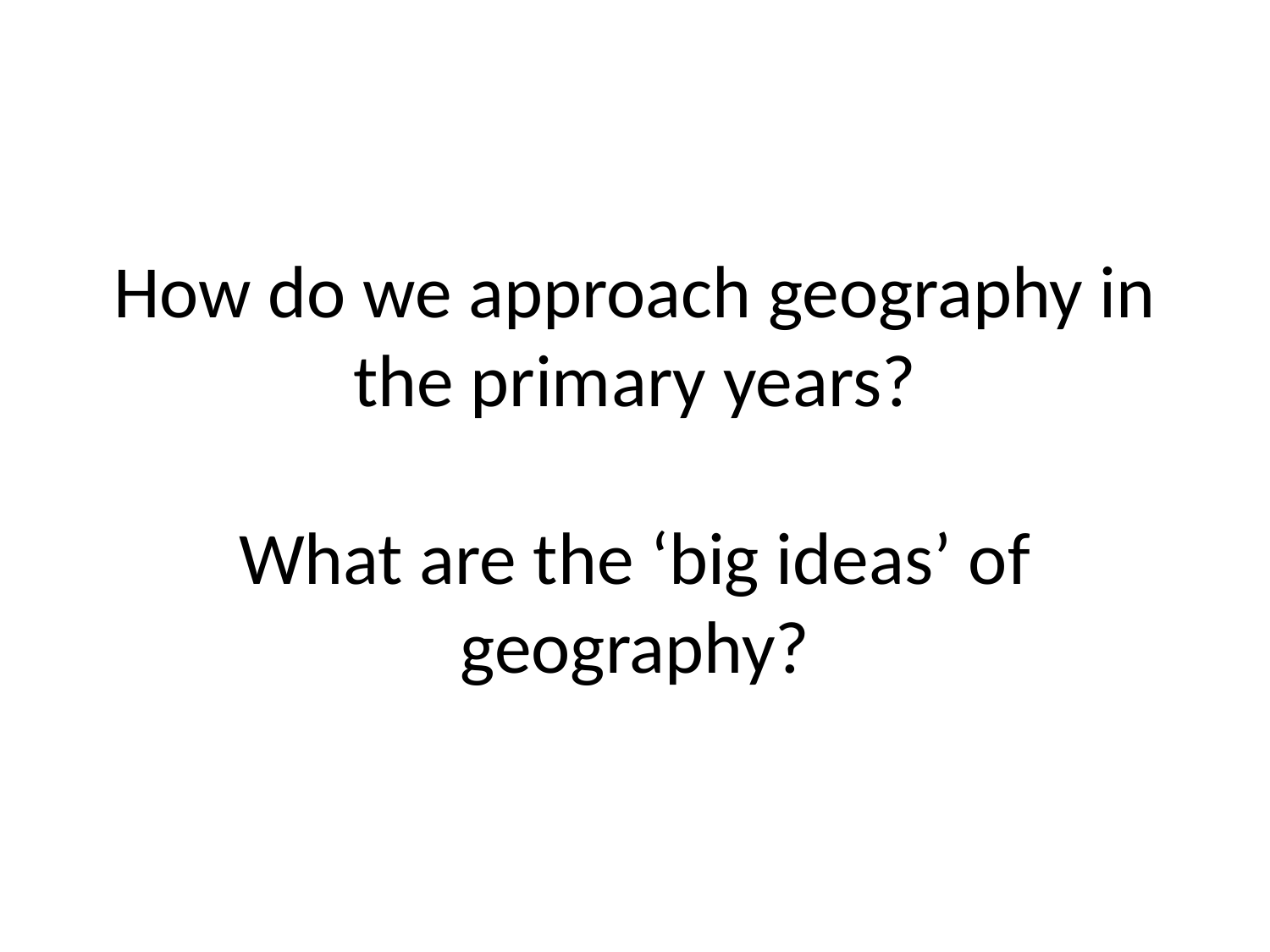

# How do we approach geography in the primary years? What are the ‘big ideas’ of geography?